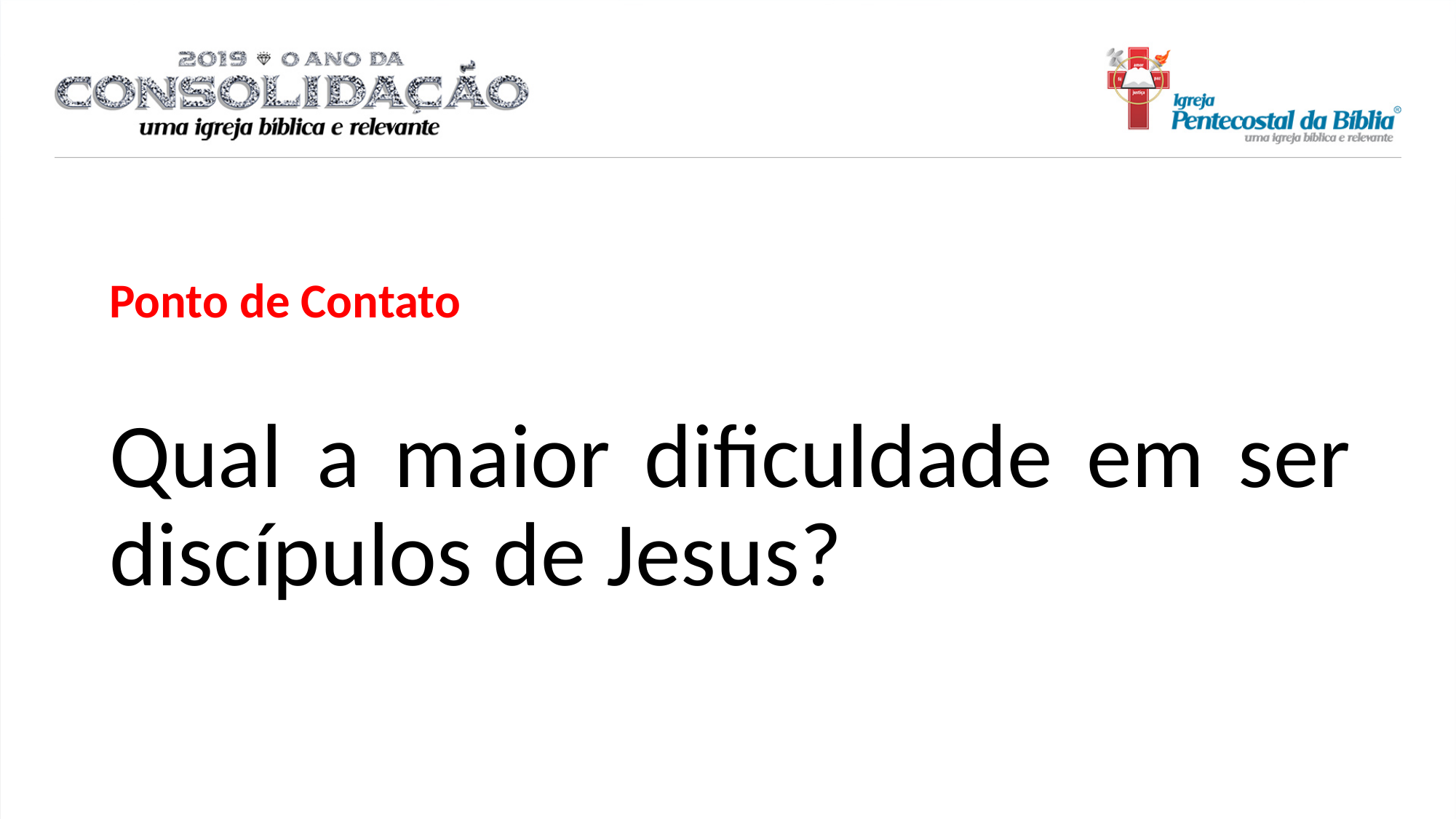

Ponto de Contato

Qual a maior dificuldade em ser discípulos de Jesus?